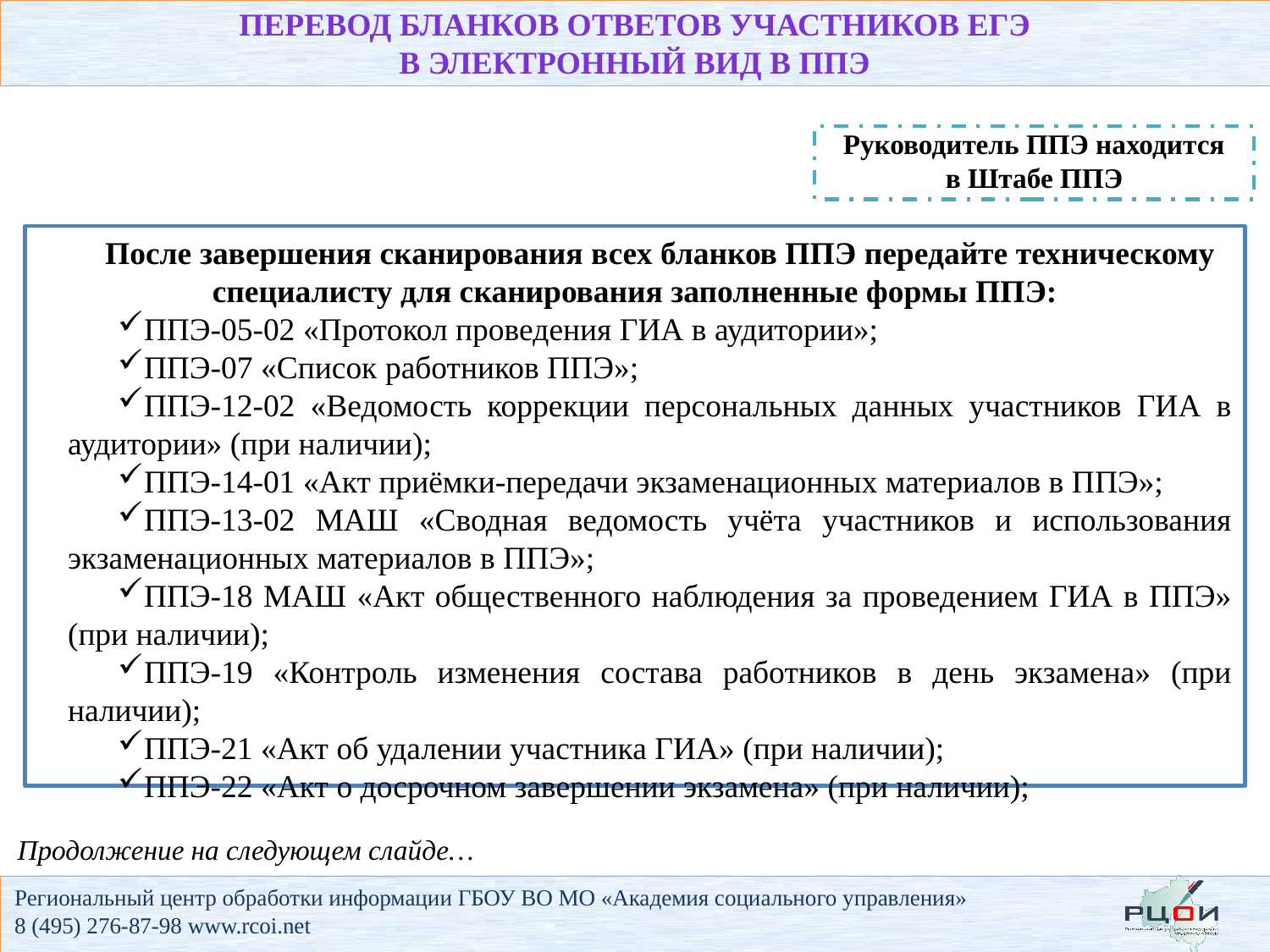

Перевод бланков ответов участников ЕГЭ
в электронный вид в ППЭ
Руководитель ППЭ находится
в Штабе ППЭ
После завершения сканирования всех бланков ППЭ передайте техническому специалисту для сканирования заполненные формы ППЭ:
ППЭ-05-02 «Протокол проведения ГИА в аудитории»;
ППЭ-07 «Список работников ППЭ»;
ППЭ-12-02 «Ведомость коррекции персональных данных участников ГИА в аудитории» (при наличии);
ППЭ-14-01 «Акт приёмки-передачи экзаменационных материалов в ППЭ»;
ППЭ-13-02 МАШ «Сводная ведомость учёта участников и использования экзаменационных материалов в ППЭ»;
ППЭ-18 МАШ «Акт общественного наблюдения за проведением ГИА в ППЭ» (при наличии);
ППЭ-19 «Контроль изменения состава работников в день экзамена» (при наличии);
ППЭ-21 «Акт об удалении участника ГИА» (при наличии);
ППЭ-22 «Акт о досрочном завершении экзамена» (при наличии);
Продолжение на следующем слайде…